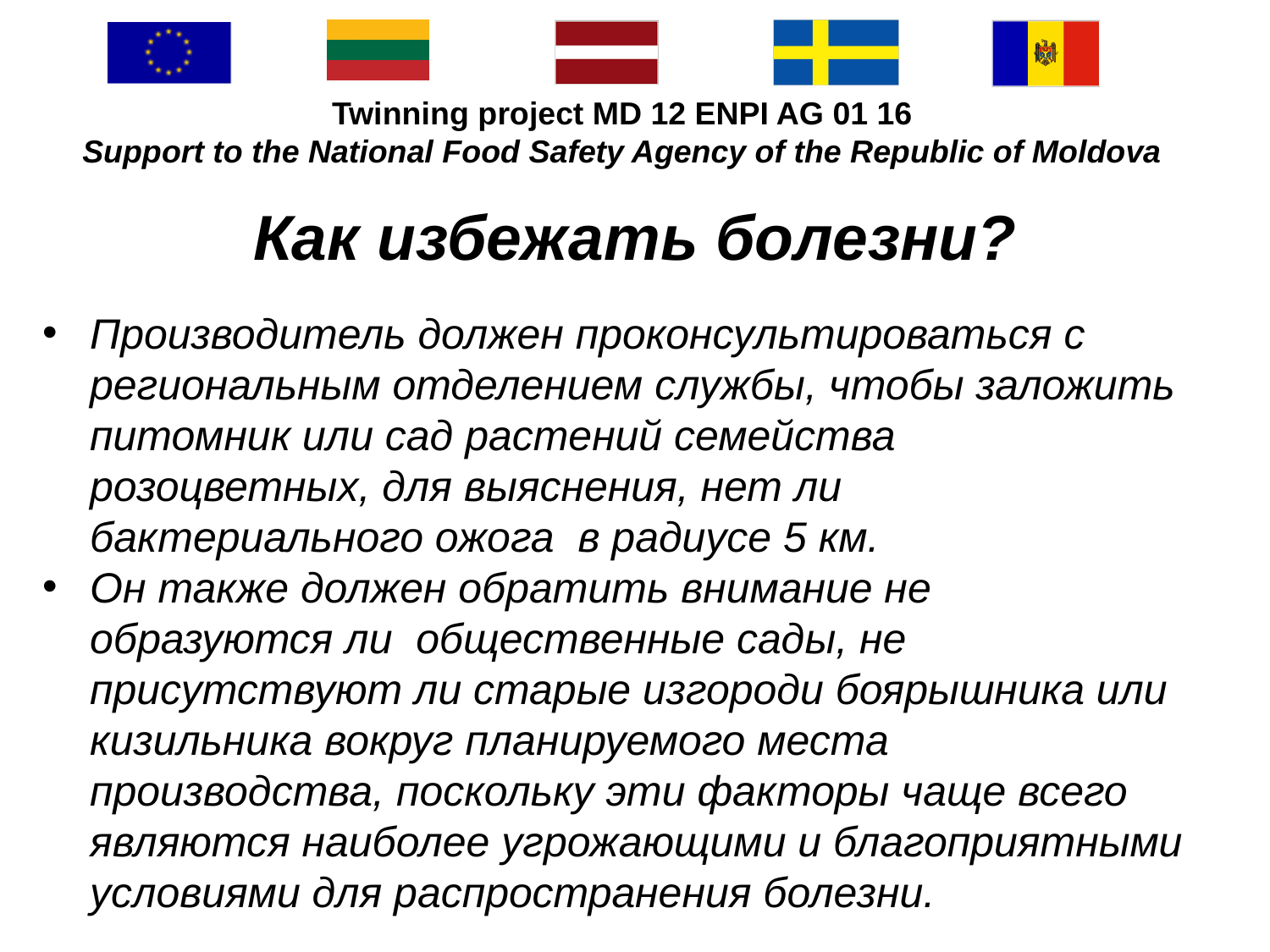

#
Как избежать болезни?
Производитель должен проконсультироваться с региональным отделением cлужбы, чтобы заложить питомник или сад растений семейства розоцветных, для выяснения, нет ли бактериального ожога  в радиусе 5 км.
Он также должен обратить внимание не образуются ли  общественные сады, не присутствуют ли старые изгороди боярышника или кизильникa вокруг планируемого места производства, поскольку эти факторы чаще всего являются наиболее угрожающими и благоприятными условиями для распространения болезни.